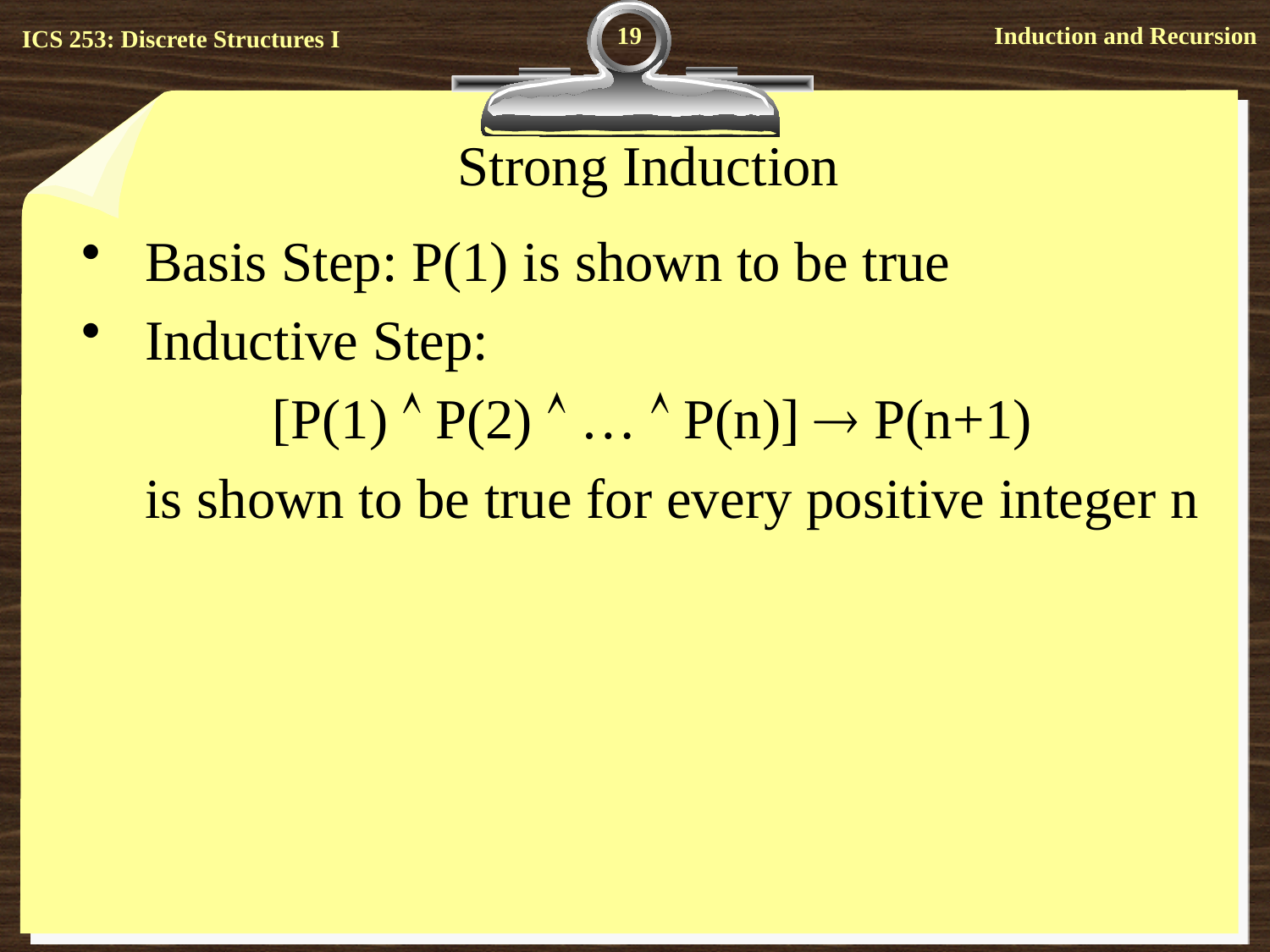

19
# Strong Induction
Basis Step: P(1) is shown to be true
Inductive Step:
		[P(1) ∧ P(2) ∧ … ∧ P(n)] → P(n+1)
	is shown to be true for every positive integer n